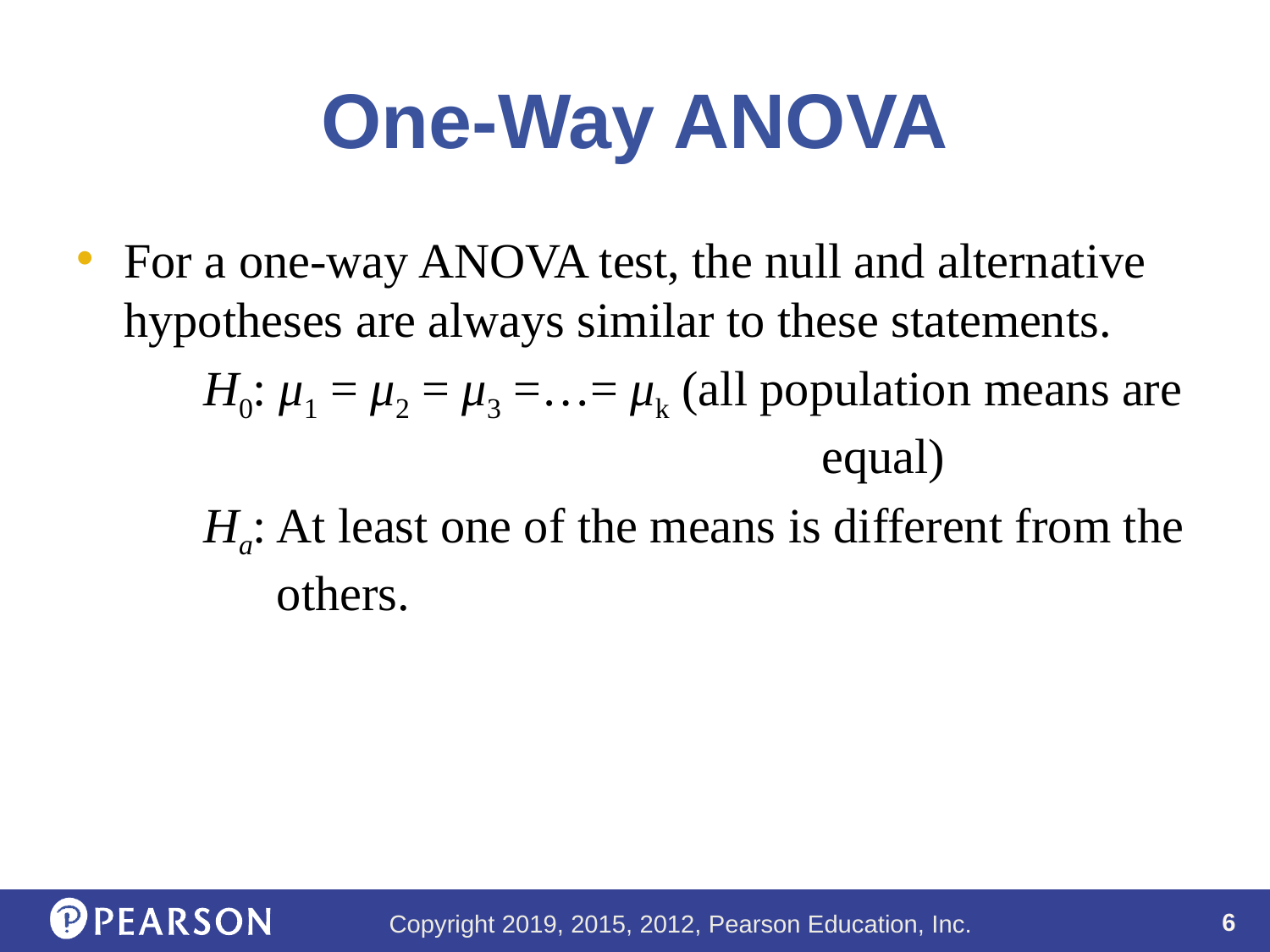

# One-Way ANOVA
For a one-way ANOVA test, the null and alternative hypotheses are always similar to these statements.
H0: μ1 = μ2 = μ3 =…= μk (all population means are 				         equal)
Ha: At least one of the means is different from the
      others.